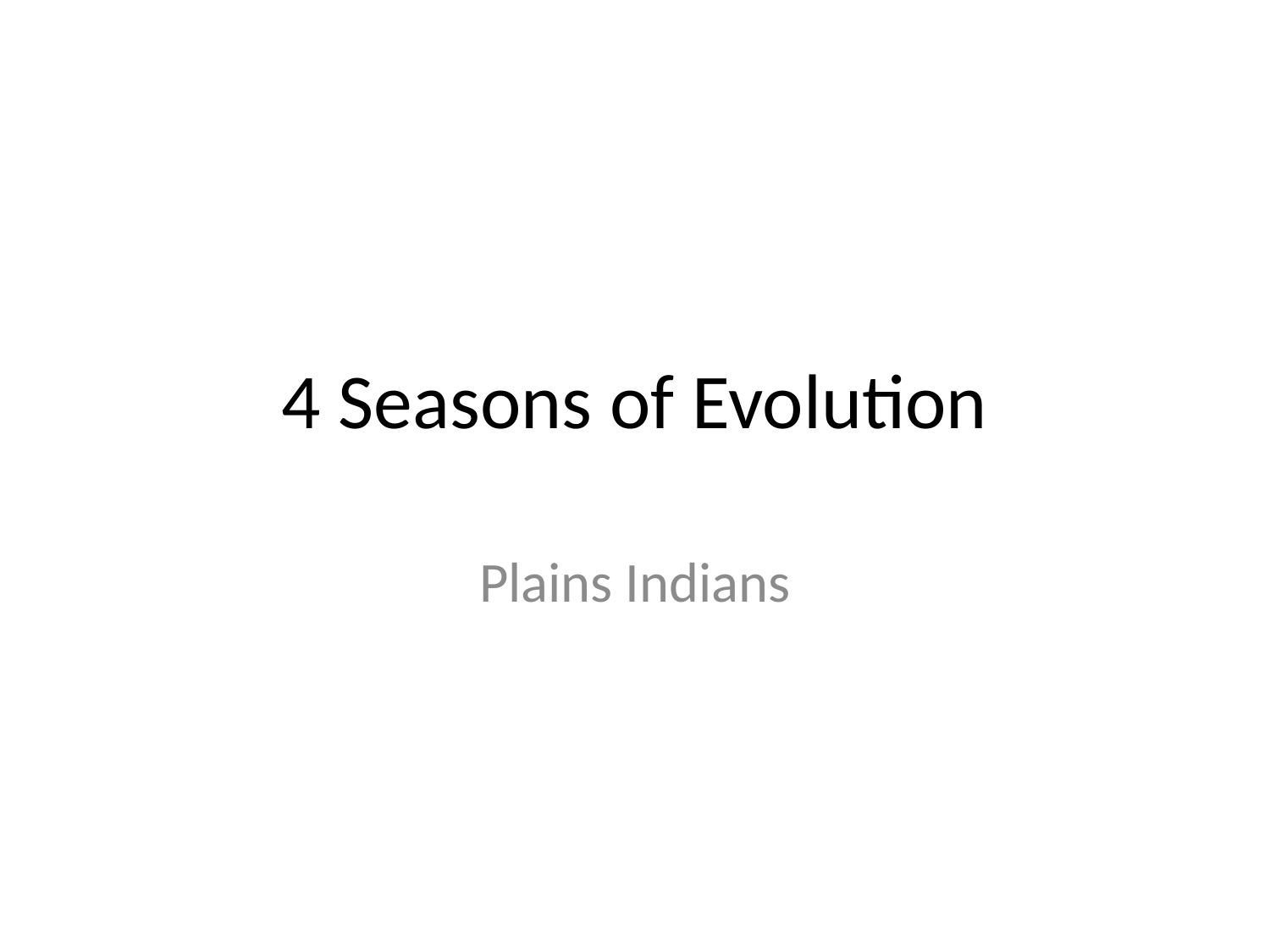

# 4 Seasons of Evolution
Plains Indians